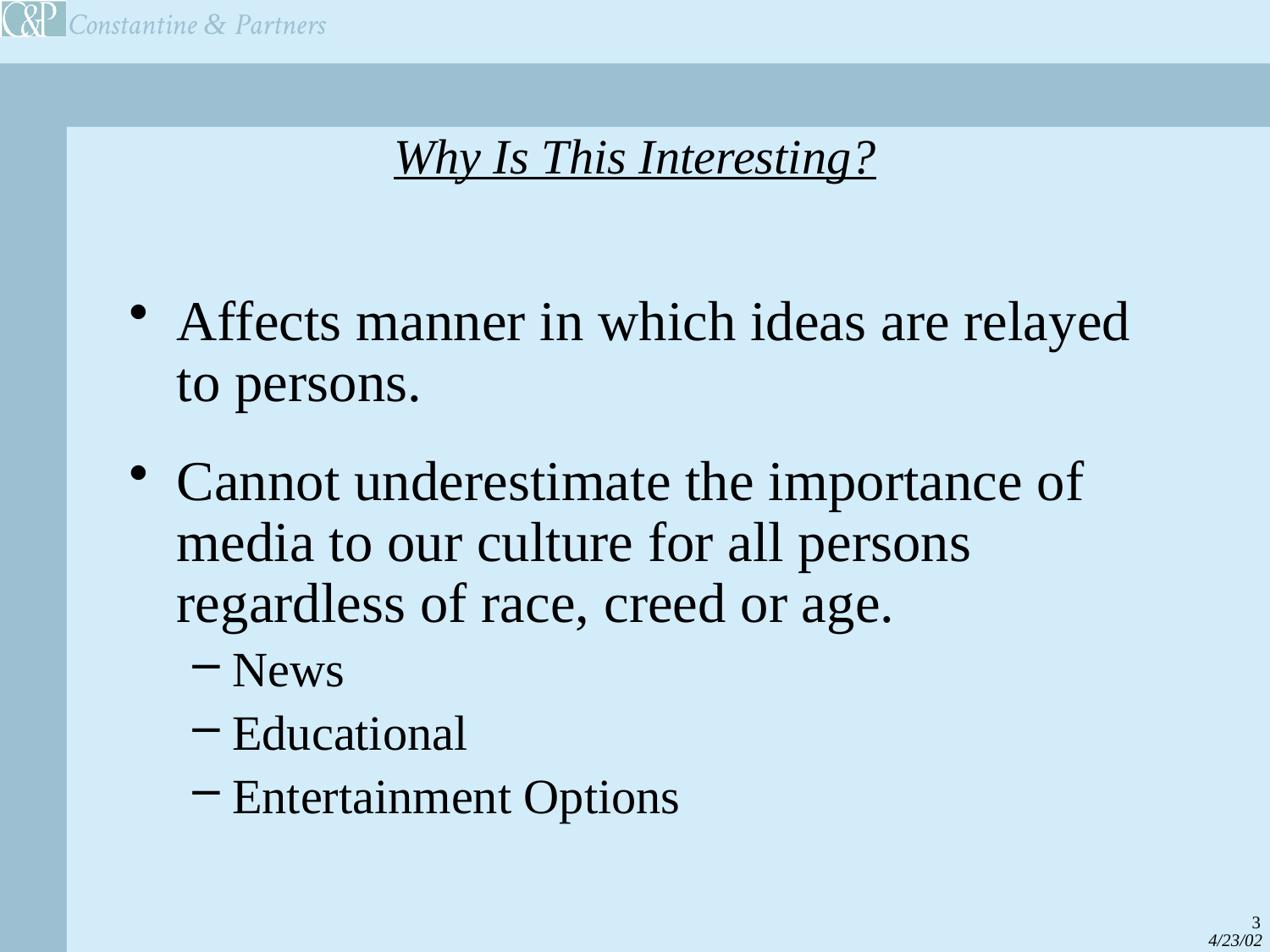

Why Is This Interesting?
Affects manner in which ideas are relayed to persons.

Cannot underestimate the importance of media to our culture for all persons regardless of race, creed or age.
News
Educational
Entertainment Options